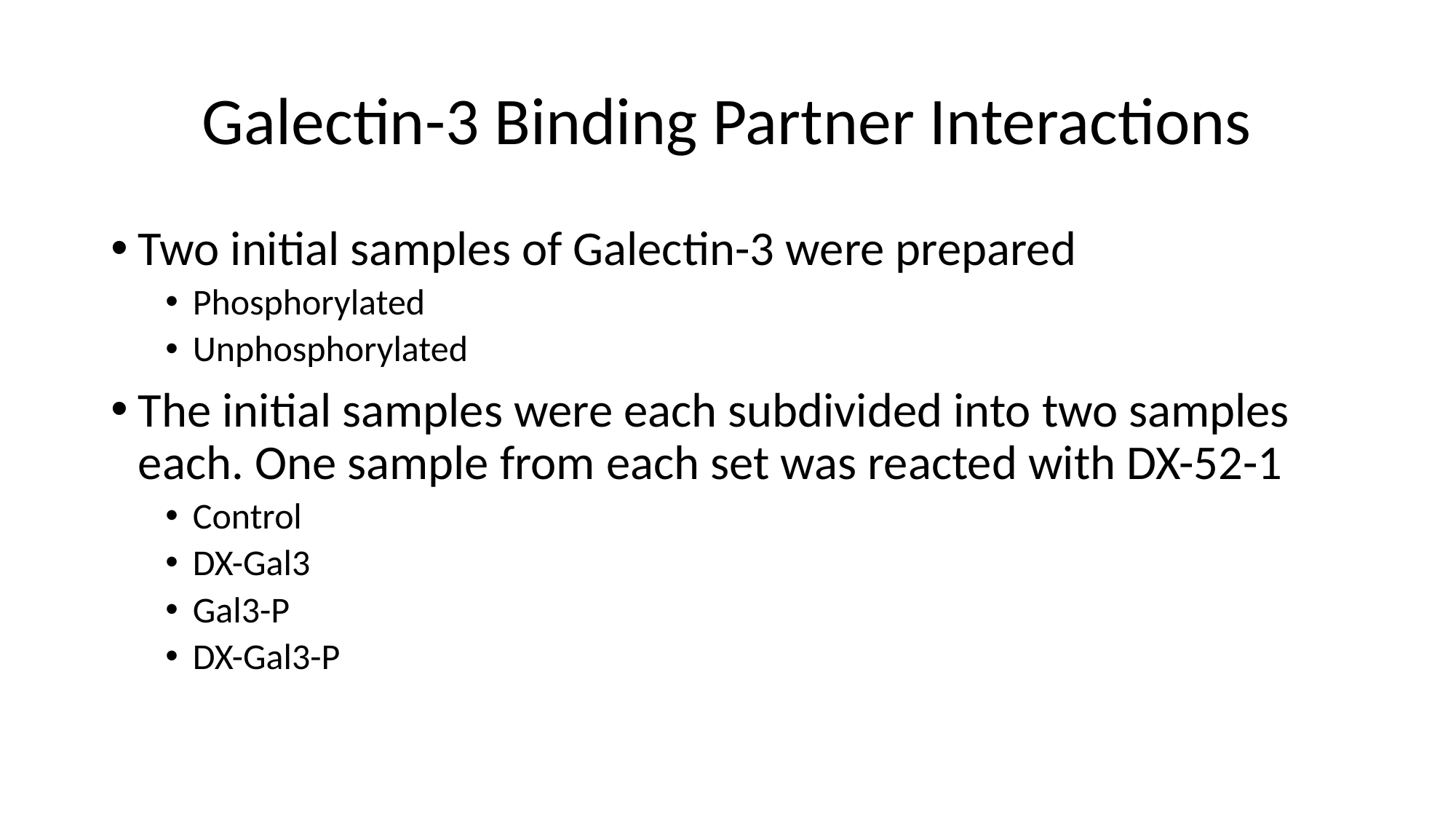

# Galectin-3 Binding Partner Interactions
Two initial samples of Galectin-3 were prepared
Phosphorylated
Unphosphorylated
The initial samples were each subdivided into two samples each. One sample from each set was reacted with DX-52-1
Control
DX-Gal3
Gal3-P
DX-Gal3-P